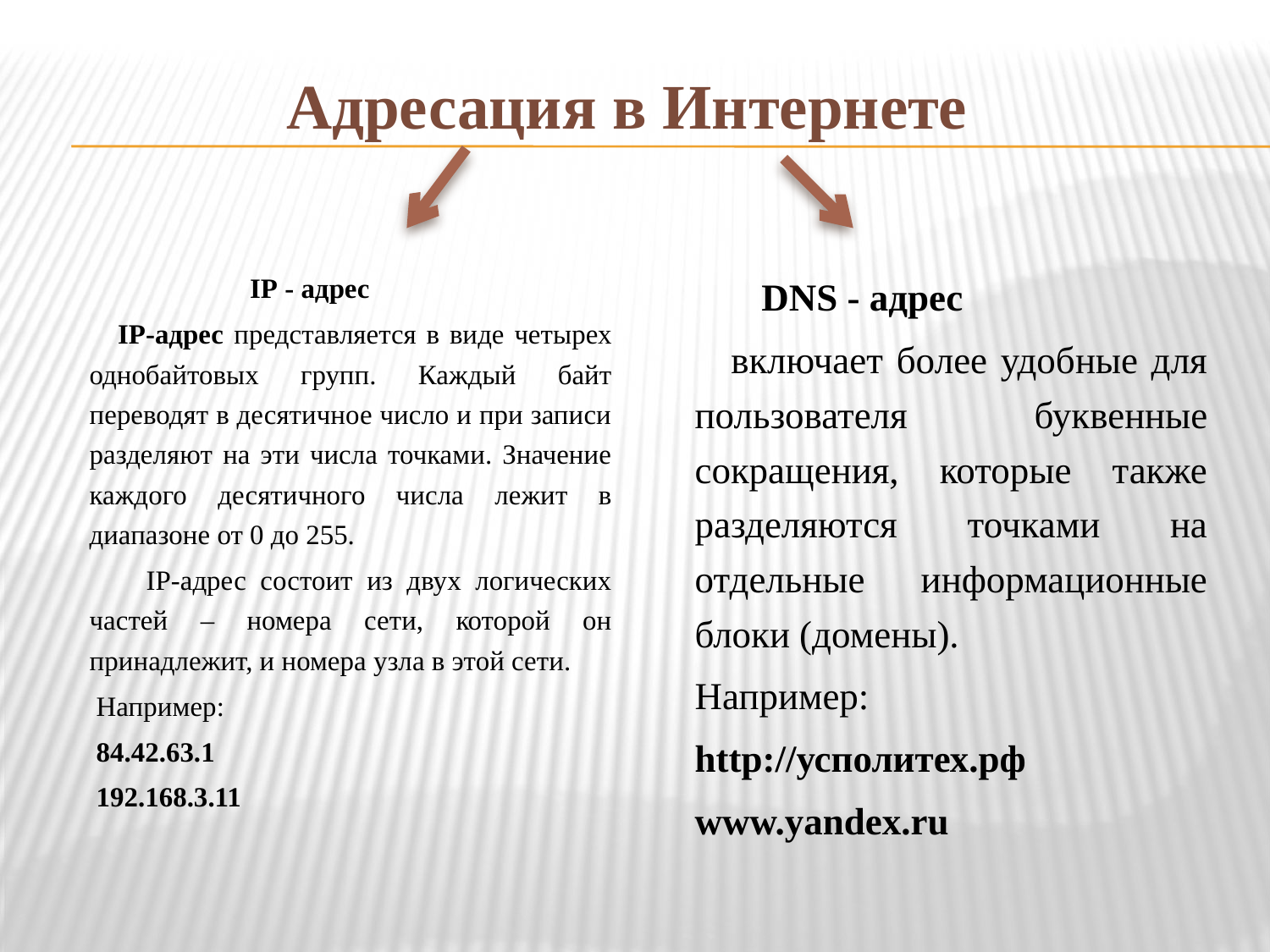

Адресация в Интернете
                             IP - адрес
       IP-адрес представляется в виде четырех однобайтовых групп. Каждый байт переводят в десятичное число и при записи разделяют на эти числа точками. Значение каждого десятичного числа лежит в диапазоне от 0 до 255.
       IP-адрес состоит из двух логических частей – номера сети, которой он принадлежит, и номера узла в этой сети.
       Например:
       84.42.63.1
       192.168.3.11

             DNS - адрес
       включает более удобные для пользователя буквенные сокращения, которые также разделяются точками на отдельные информационные блоки (домены).
      Например:
      http://усполитех.рф
      www.yandex.ru